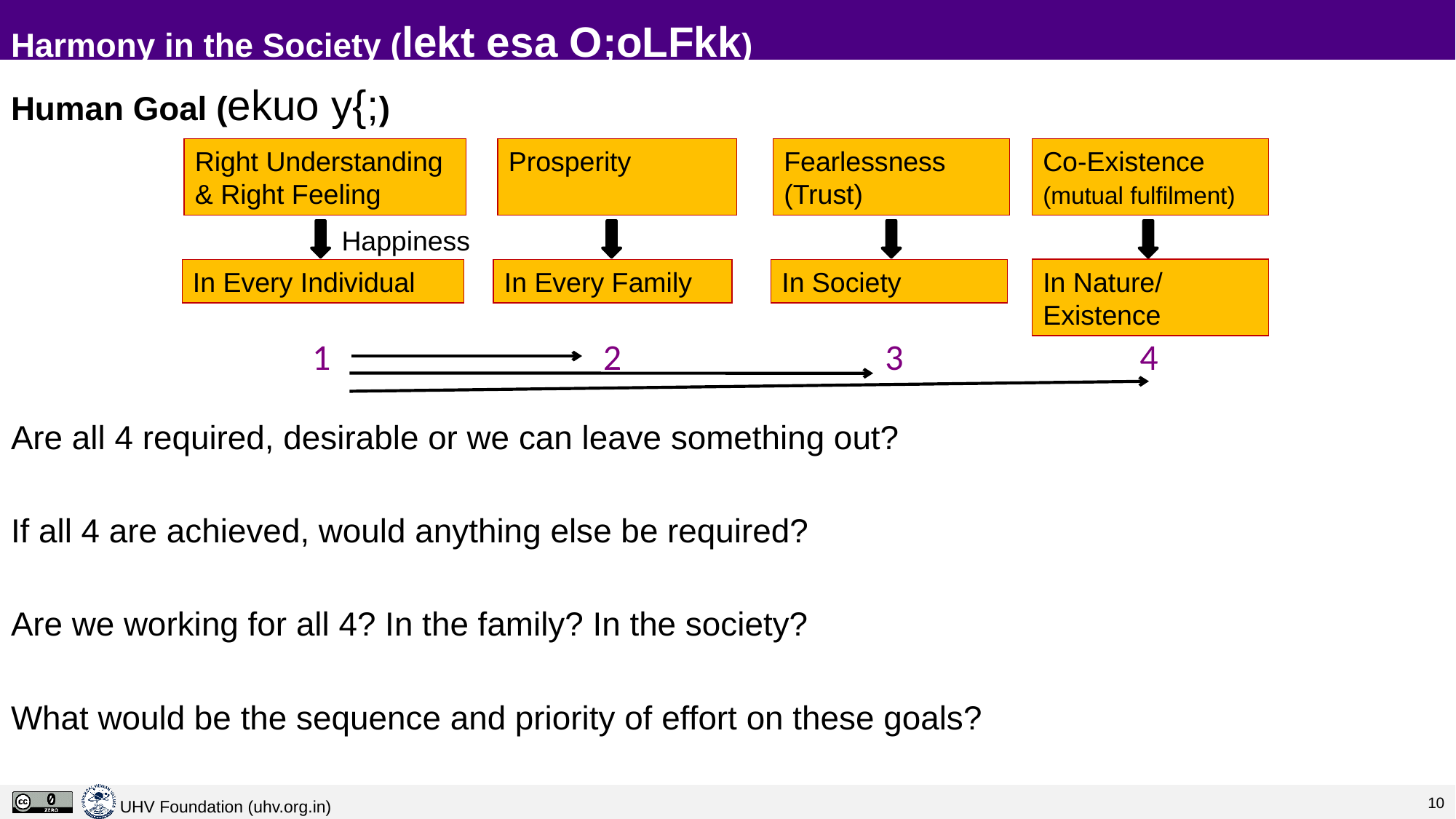

# Harmony in the Society (lekt esa O;oLFkk)
Human Goal (ekuo y{;)

Are all 4 required, desirable or we can leave something out?

If all 4 are achieved, would anything else be required?

Are we working for all 4? In the family? In the society?

What would be the sequence and priority of effort on these goals?
Right Understanding & Right Feeling

In Every Individual
Prosperity

In Every Family
Fearlessness
(Trust)

In Society
Co-Existence
(mutual fulfilment)

In Nature/ Existence
Happiness
1
2
3
4